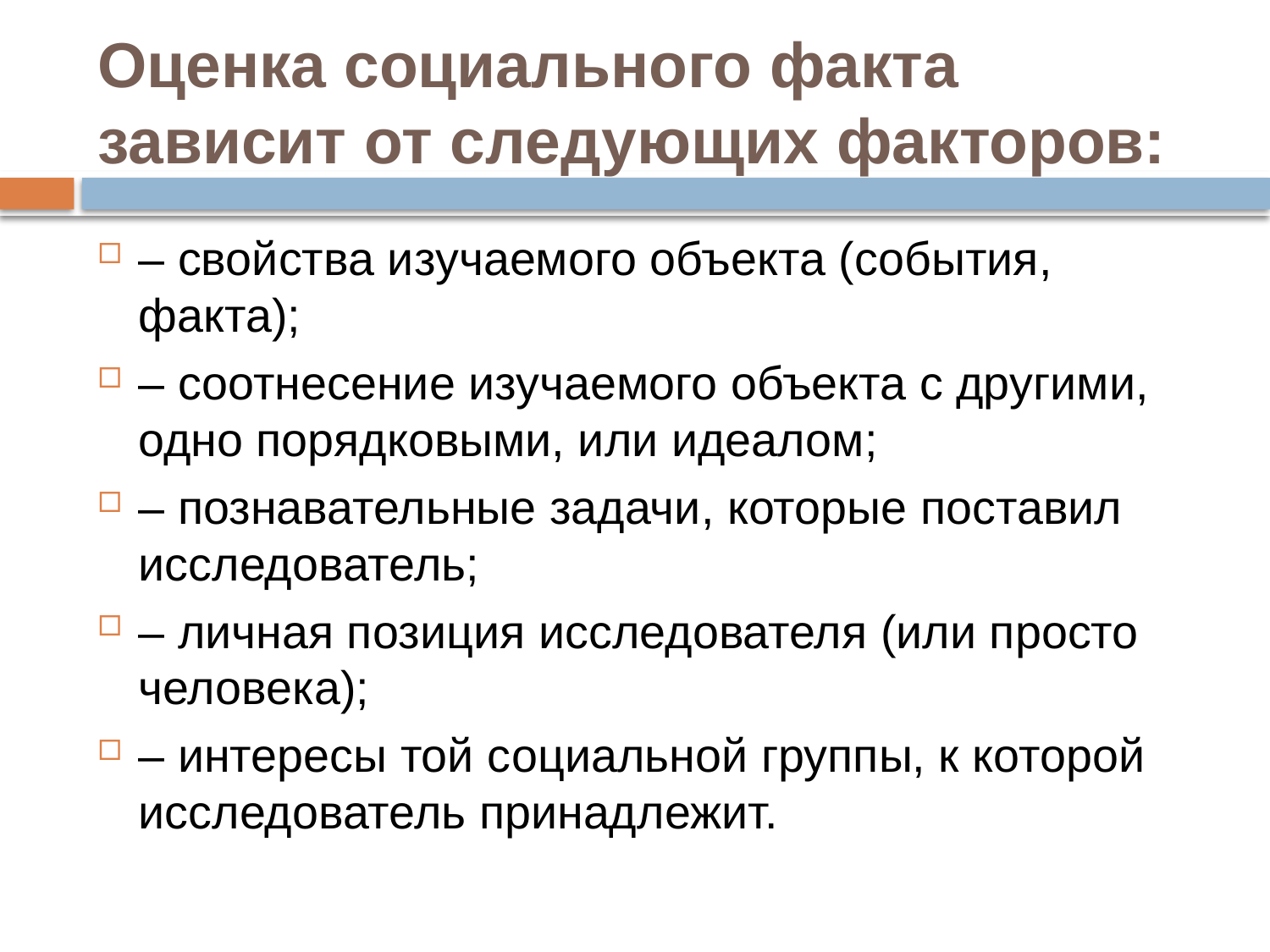

# Оценка социального факта зависит от следующих факторов:
– свойства изучаемого объекта (события, факта);
– соотнесение изучаемого объекта с другими, одно порядковыми, или идеалом;
– познавательные задачи, которые поставил исследователь;
– личная позиция исследователя (или просто человека);
– интересы той социальной группы, к которой исследователь принадлежит.